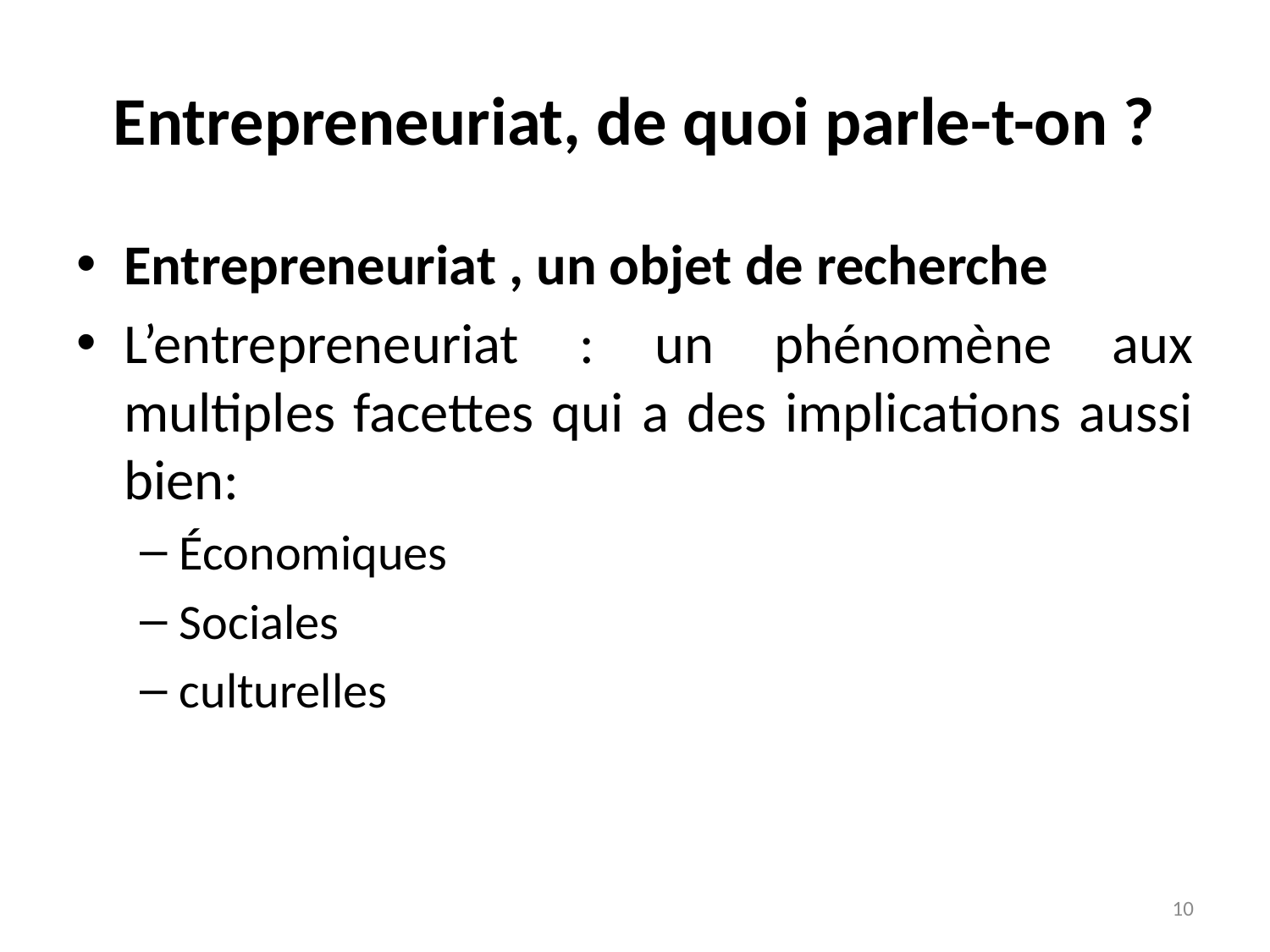

# Entrepreneuriat, de quoi parle-t-on ?
Entrepreneuriat , un objet de recherche
L’entrepreneuriat : un phénomène aux multiples facettes qui a des implications aussi bien:
Économiques
Sociales
culturelles
10